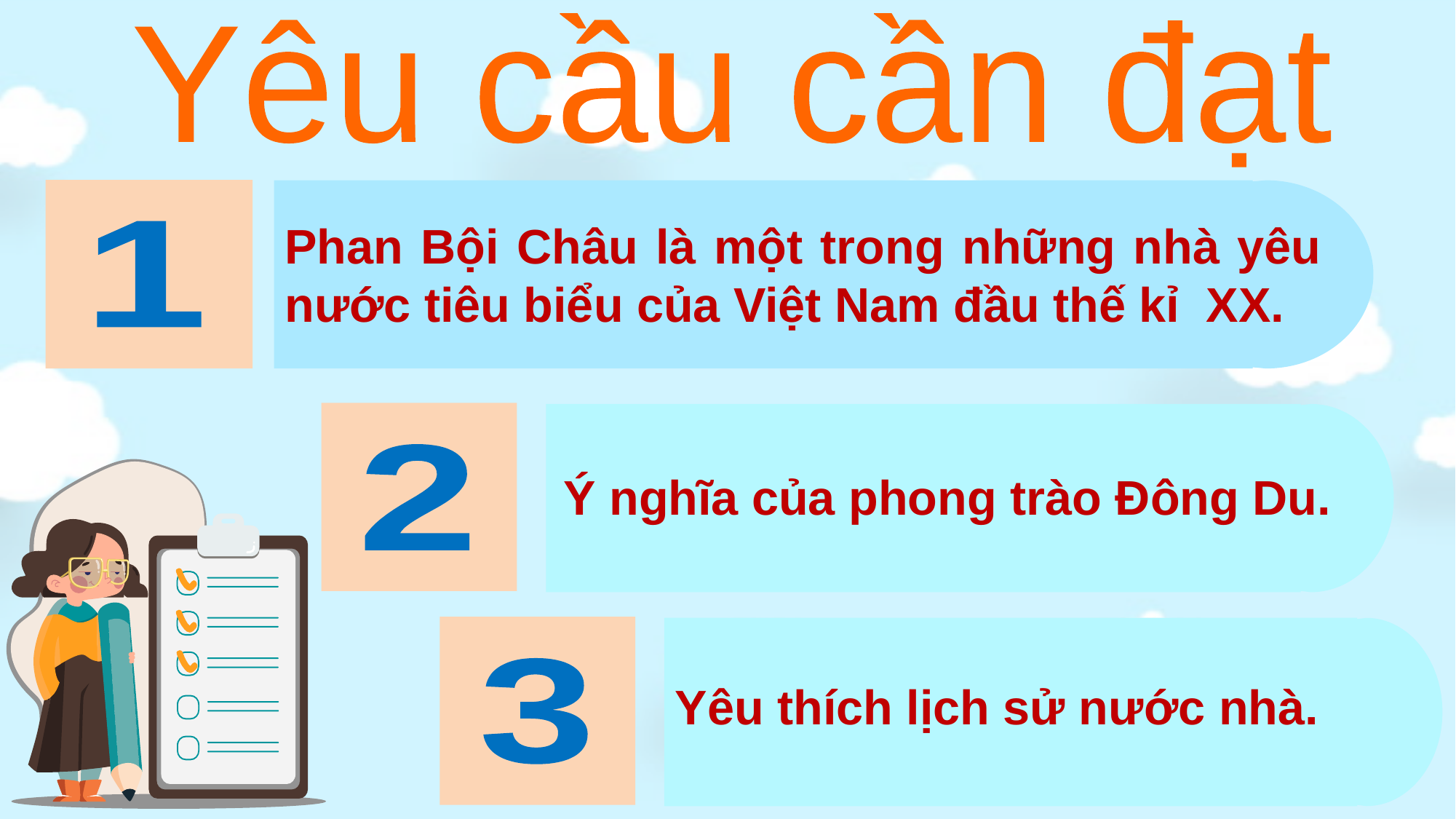

Yêu cầu cần đạt

Phan Bội Châu là một trong những nhà yêu nước tiêu biểu của Việt Nam đầu thế kỉ  XX.
1

2

Ý nghĩa của phong trào Đông Du.

3
Yêu thích lịch sử nước nhà.